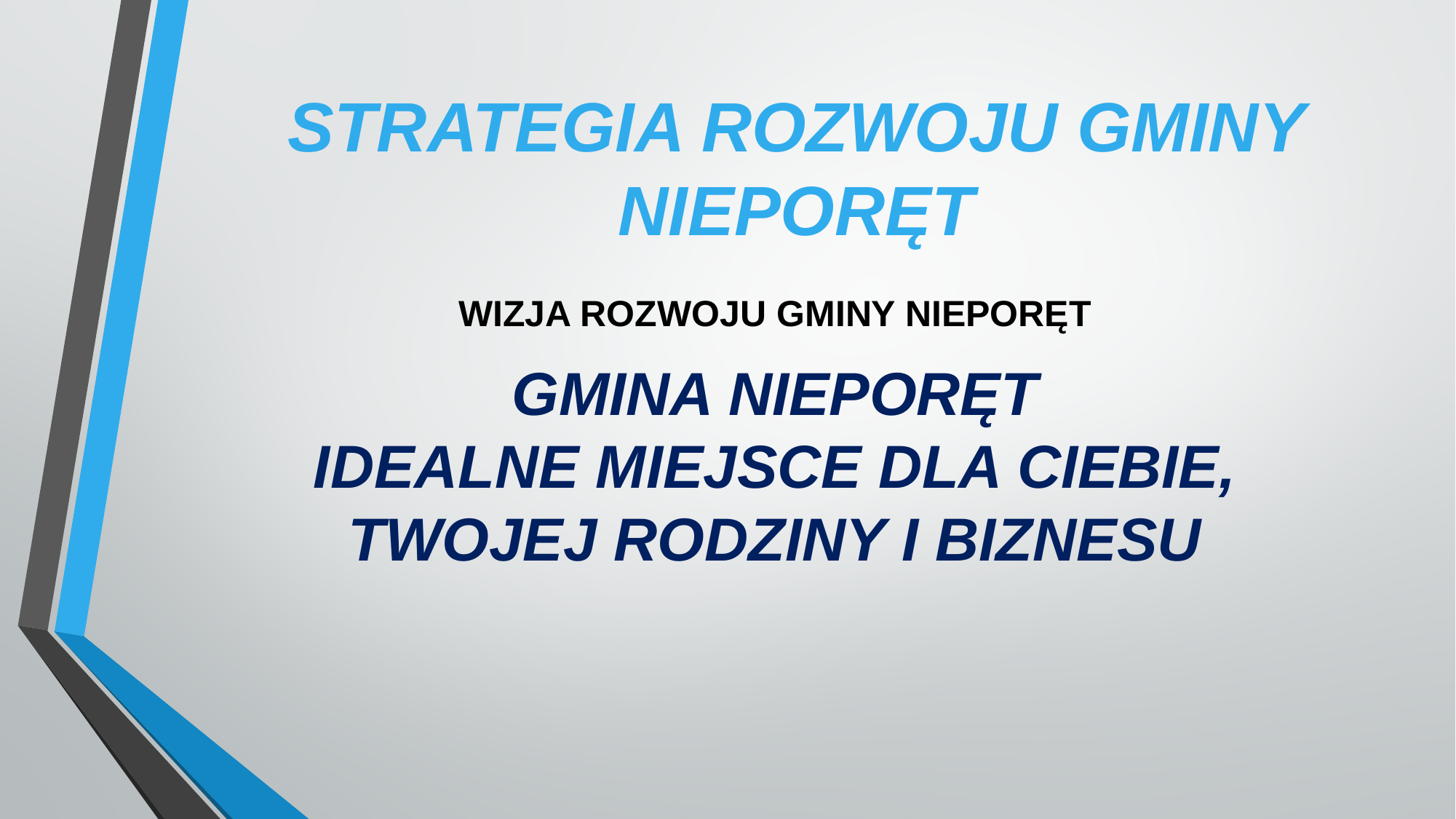

# Strategia rozwoju gminy Nieporęt
Wizja rozwoju Gminy Nieporęt
GMINA NIEPORĘT
 IDEALNE MIEJSCE DLA CIEBIE,
TWOJEJ RODZINY I BIZNESU